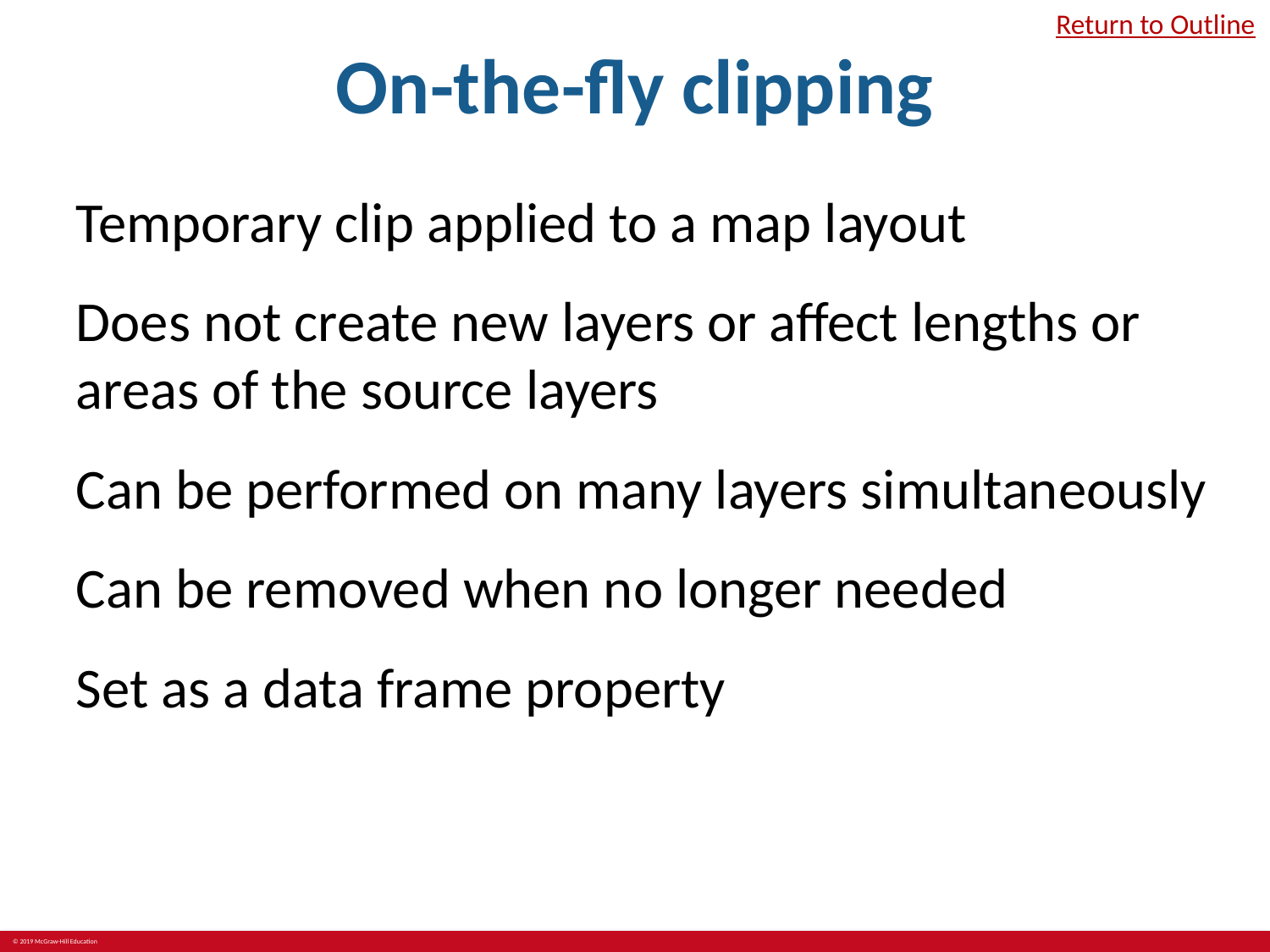

# On-the-fly clipping
Return to Outline
Temporary clip applied to a map layout
Does not create new layers or affect lengths or areas of the source layers
Can be performed on many layers simultaneously
Can be removed when no longer needed
Set as a data frame property